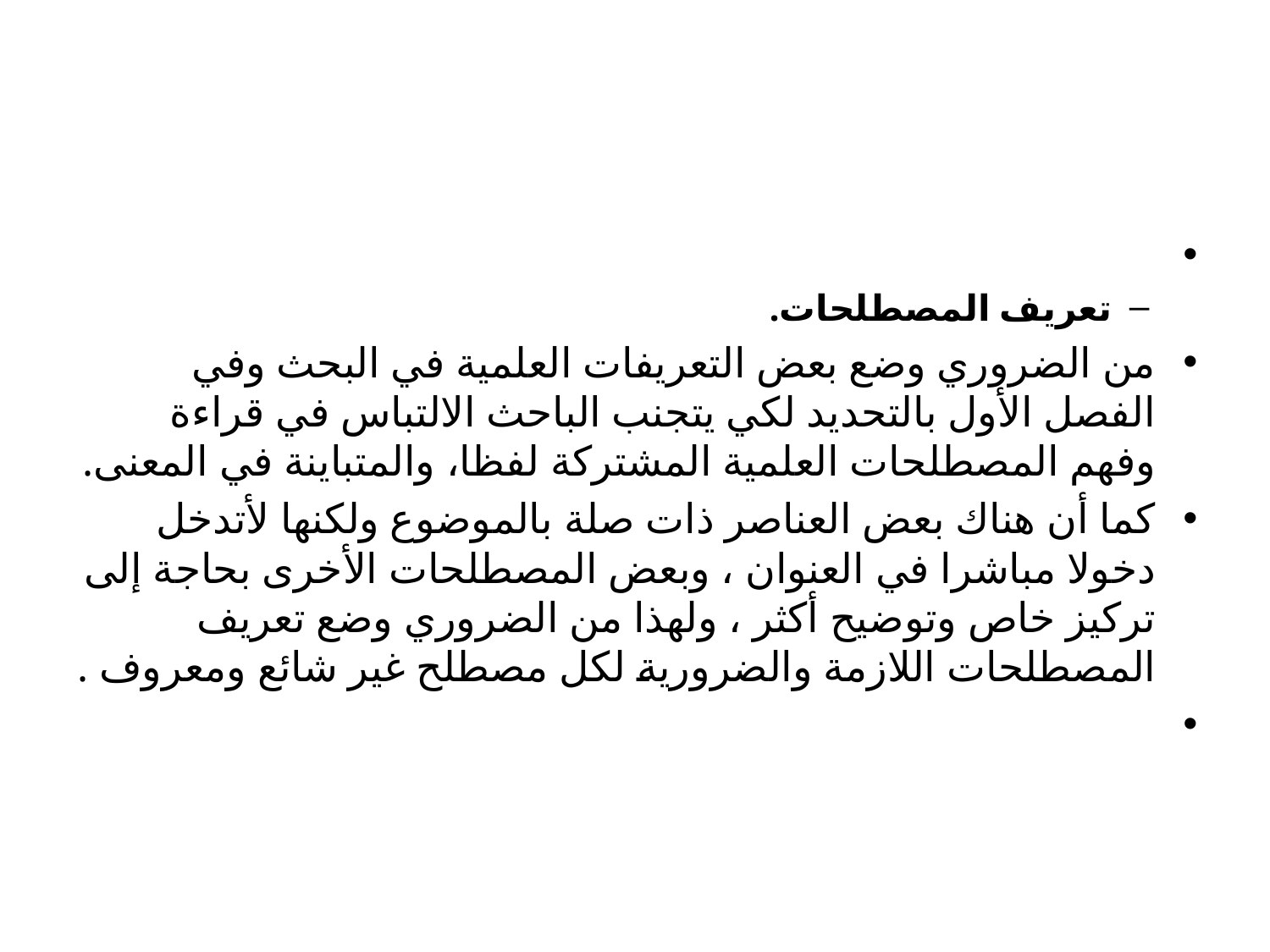

تعريف المصطلحات.
من الضروري وضع بعض التعريفات العلمية في البحث وفي الفصل الأول بالتحديد لكي يتجنب الباحث الالتباس في قراءة وفهم المصطلحات العلمية المشتركة لفظا، والمتباينة في المعنى.
كما أن هناك بعض العناصر ذات صلة بالموضوع ولكنها لأتدخل دخولا مباشرا في العنوان ، وبعض المصطلحات الأخرى بحاجة إلى تركيز خاص وتوضيح أكثر ، ولهذا من الضروري وضع تعريف المصطلحات اللازمة والضرورية لكل مصطلح غير شائع ومعروف .